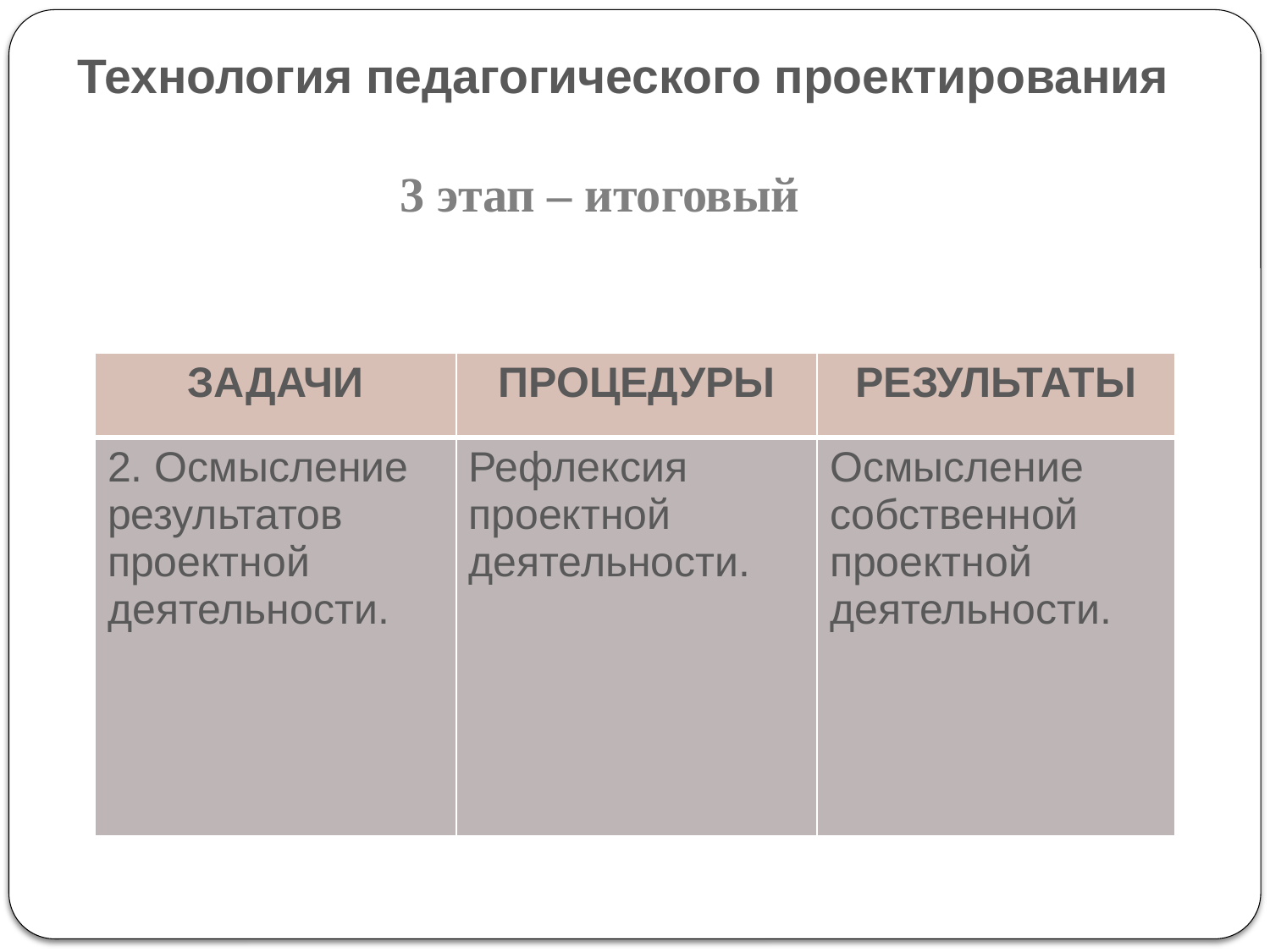

# Технология педагогического проектирования
3 этап – итоговый
| ЗАДАЧИ | ПРОЦЕДУРЫ | РЕЗУЛЬТАТЫ |
| --- | --- | --- |
| 2. Осмысление результатов проектной деятельности. | Рефлексия проектной деятельности. | Осмысление собственной проектной деятельности. |